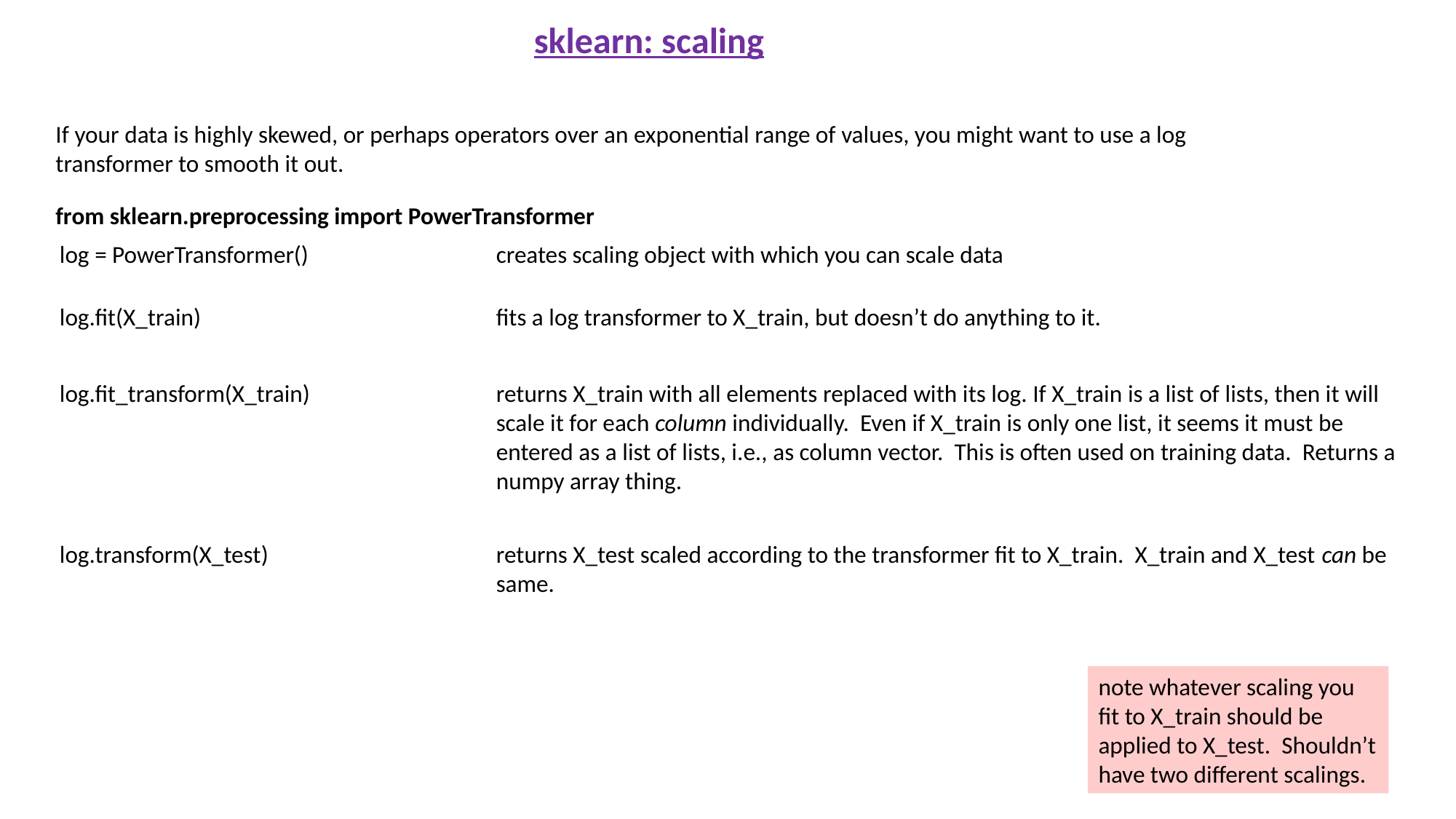

sklearn: scaling
If your data is highly skewed, or perhaps operators over an exponential range of values, you might want to use a log transformer to smooth it out.
from sklearn.preprocessing import PowerTransformer
log = PowerTransformer()		creates scaling object with which you can scale data
log.fit(X_train)			fits a log transformer to X_train, but doesn’t do anything to it.
log.fit_transform(X_train)		returns X_train with all elements replaced with its log. If X_train is a list of lists, then it will
				scale it for each column individually.  Even if X_train is only one list, it seems it must be
				entered as a list of lists, i.e., as column vector.  This is often used on training data.  Returns a
				numpy array thing.
log.transform(X_test)			returns X_test scaled according to the transformer fit to X_train.  X_train and X_test can be
				same.
note whatever scaling you fit to X_train should be applied to X_test.  Shouldn’t have two different scalings.